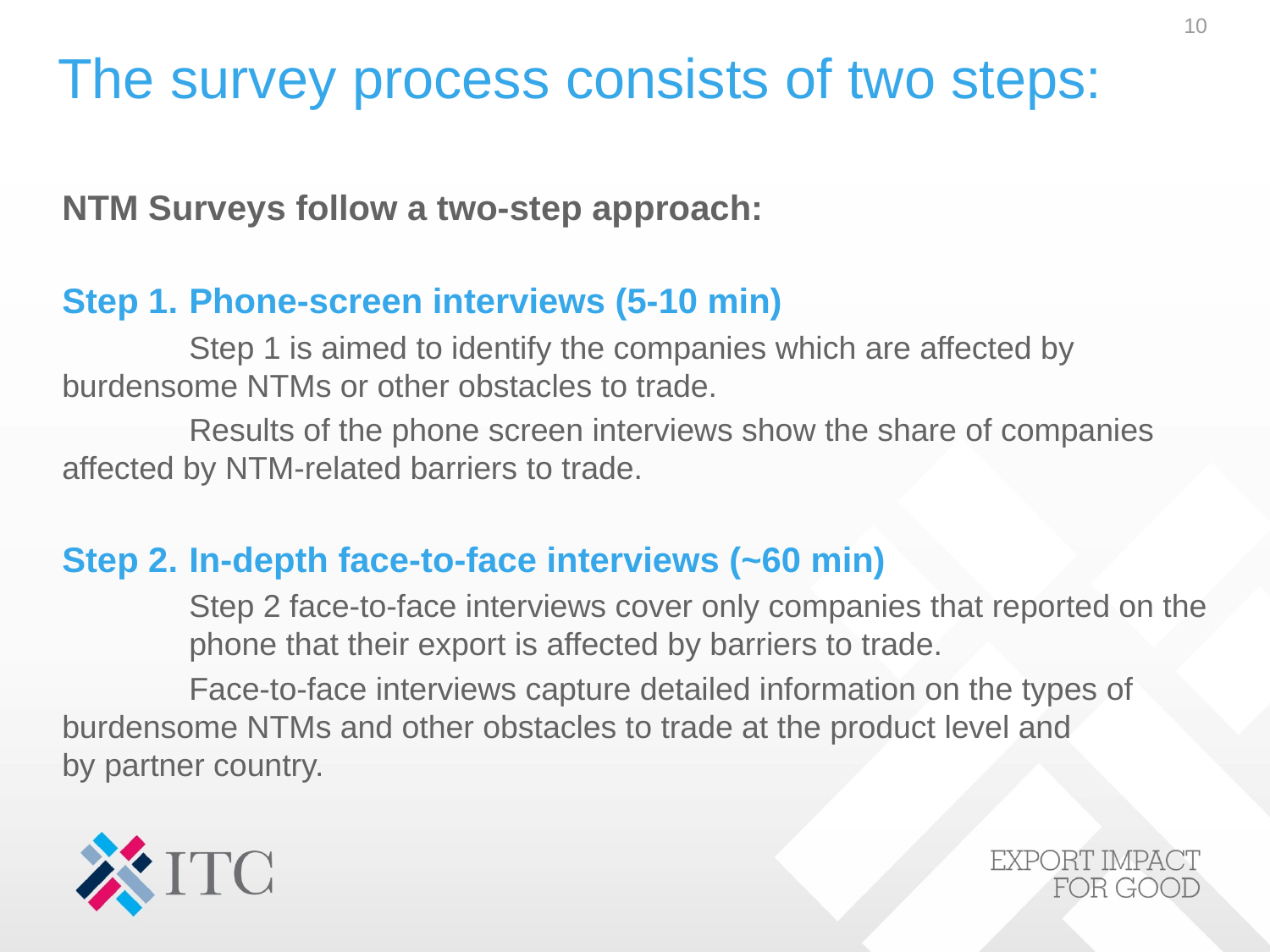

10
# The survey process consists of two steps:
NTM Surveys follow a two-step approach:

Step 1. 	Phone-screen interviews (5-10 min)
	Step 1 is aimed to identify the companies which are affected by 	burdensome NTMs or other obstacles to trade.
	Results of the phone screen interviews show the share of companies 	affected by NTM-related barriers to trade.

Step 2. 	In-depth face-to-face interviews (~60 min)
	Step 2 face-to-face interviews cover only companies that reported on the 	phone that their export is affected by barriers to trade.
	Face-to-face interviews capture detailed information on the types of 	burdensome NTMs and other obstacles to trade at the product level and 	by partner country.